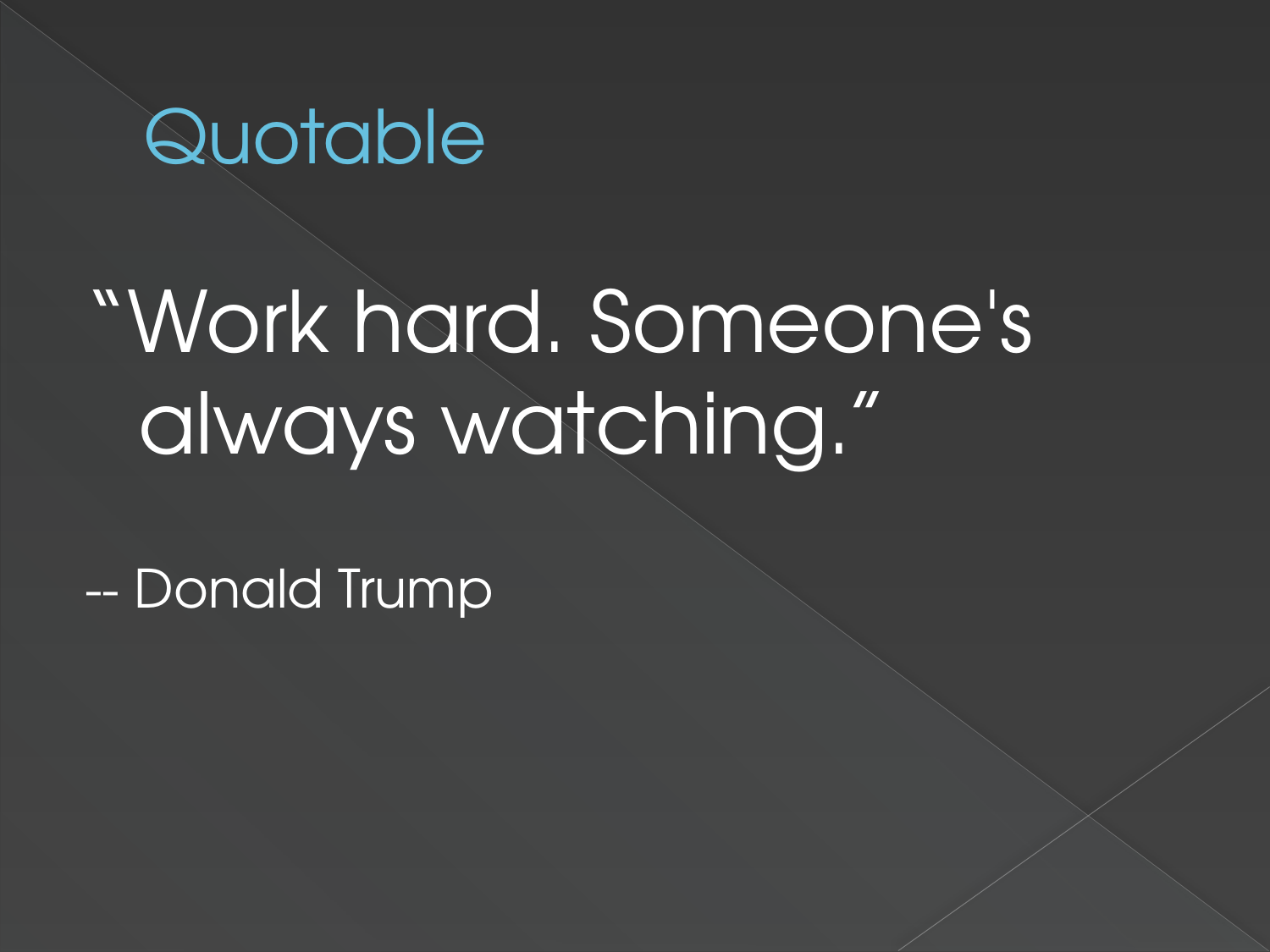

# Quotable
“Work hard. Someone's always watching.”

-- Donald Trump